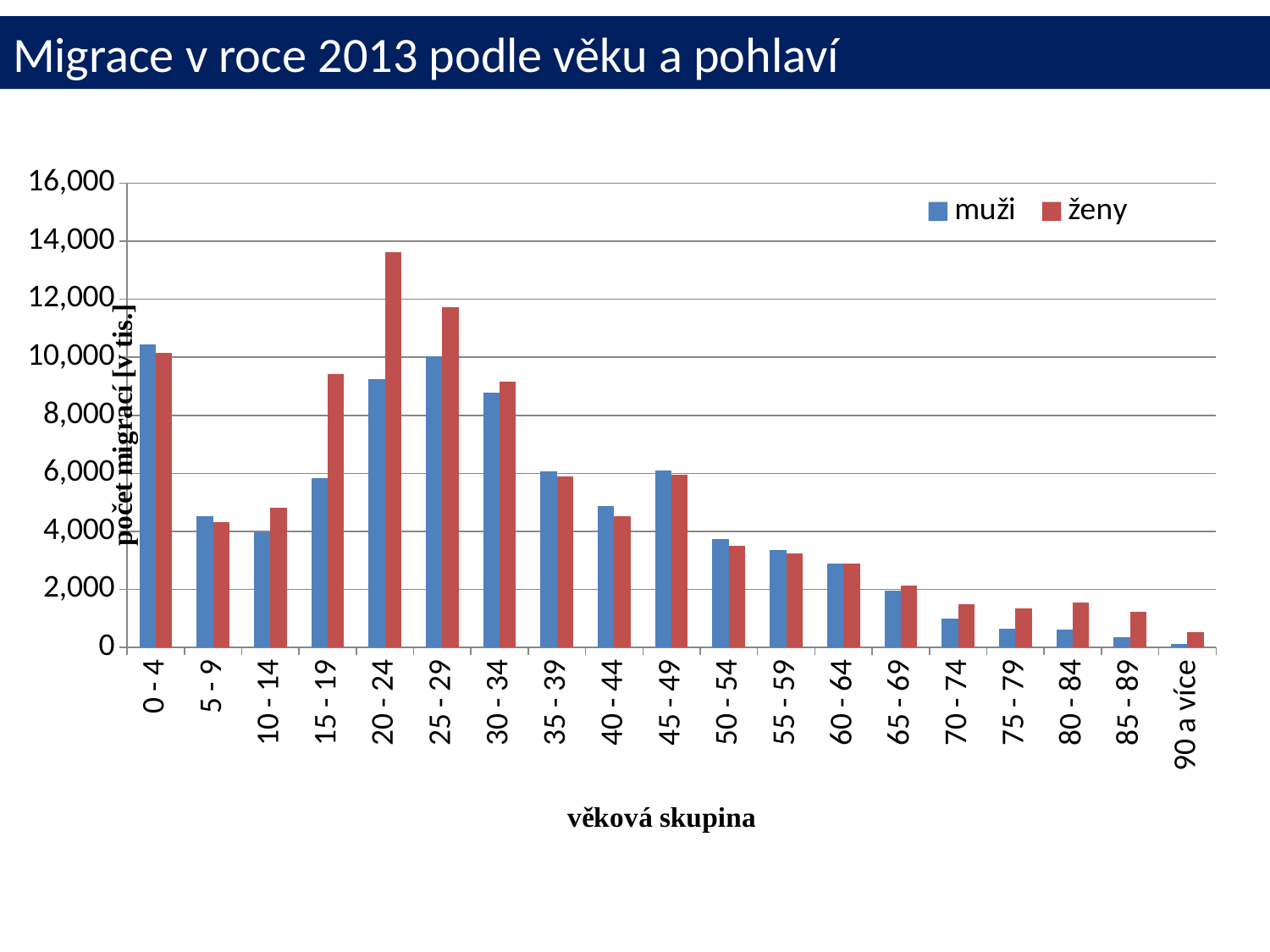

# Migrace v roce 2013 podle věku a pohlaví

### Chart

| Category | muži | ženy |
|---|---|---|
| 0 - 4 | 10447.0 | 10141.0 |
| 5 - 9 | 4523.0 | 4310.0 |
| 10 - 14 | 3981.0 | 4803.0 |
| 15 - 19 | 5828.0 | 9434.0 |
| 20 - 24 | 9244.0 | 13631.0 |
| 25 - 29 | 10045.0 | 11712.0 |
| 30 - 34 | 8769.0 | 9144.0 |
| 35 - 39 | 6056.0 | 5884.0 |
| 40 - 44 | 4878.0 | 4518.0 |
| 45 - 49 | 6091.0 | 5946.0 |
| 50 - 54 | 3737.0 | 3487.0 |
| 55 - 59 | 3358.0 | 3251.0 |
| 60 - 64 | 2881.0 | 2893.0 |
| 65 - 69 | 1948.0 | 2130.0 |
| 70 - 74 | 980.0 | 1493.0 |
| 75 - 79 | 642.0 | 1331.0 |
| 80 - 84 | 613.0 | 1557.0 |
| 85 - 89 | 357.0 | 1217.0 |
| 90 a více | 132.0 | 514.0 |